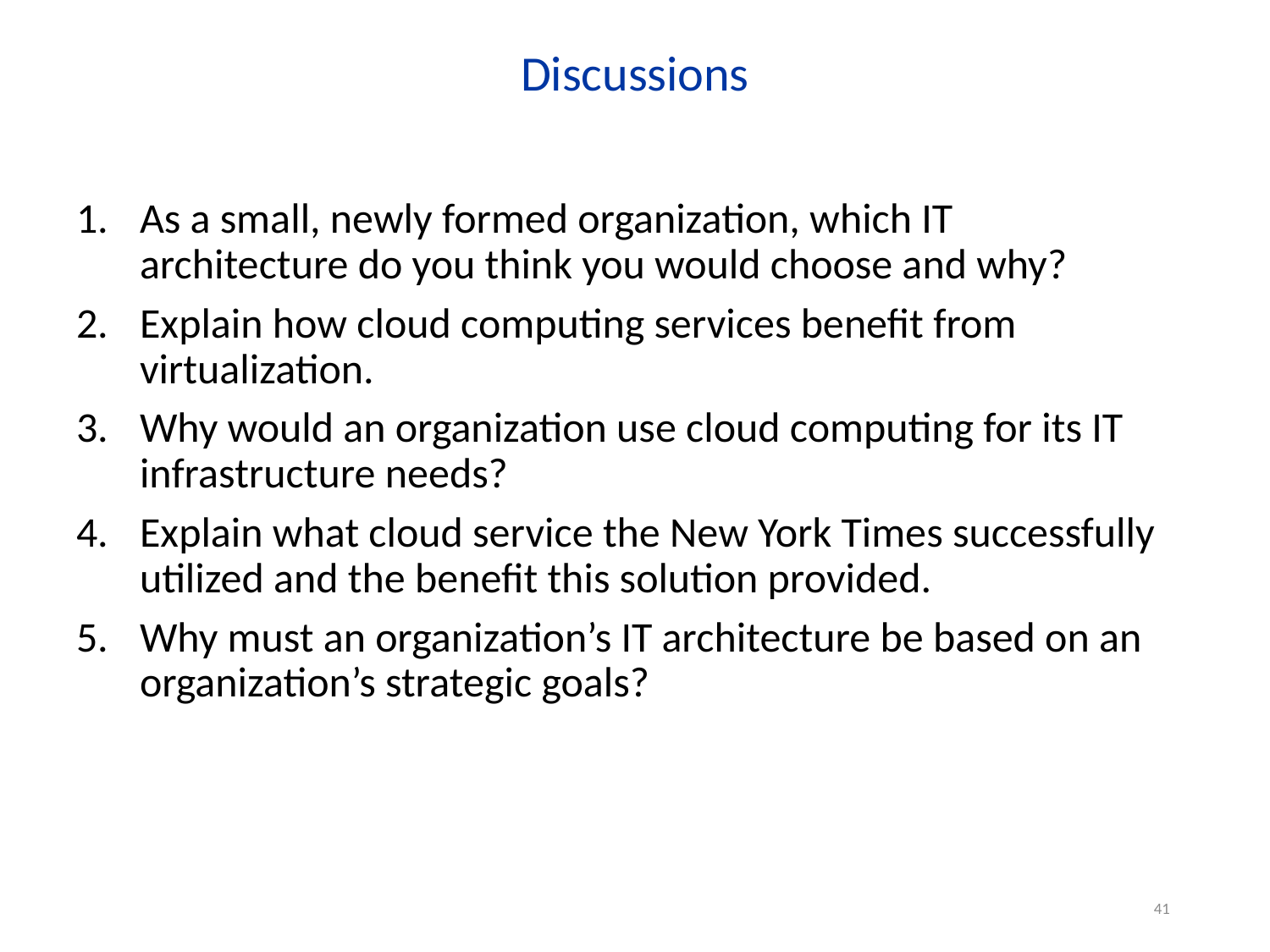

Discussions
As a small, newly formed organization, which IT architecture do you think you would choose and why?
Explain how cloud computing services benefit from virtualization.
Why would an organization use cloud computing for its IT infrastructure needs?
Explain what cloud service the New York Times successfully utilized and the benefit this solution provided.
Why must an organization’s IT architecture be based on an organization’s strategic goals?
41